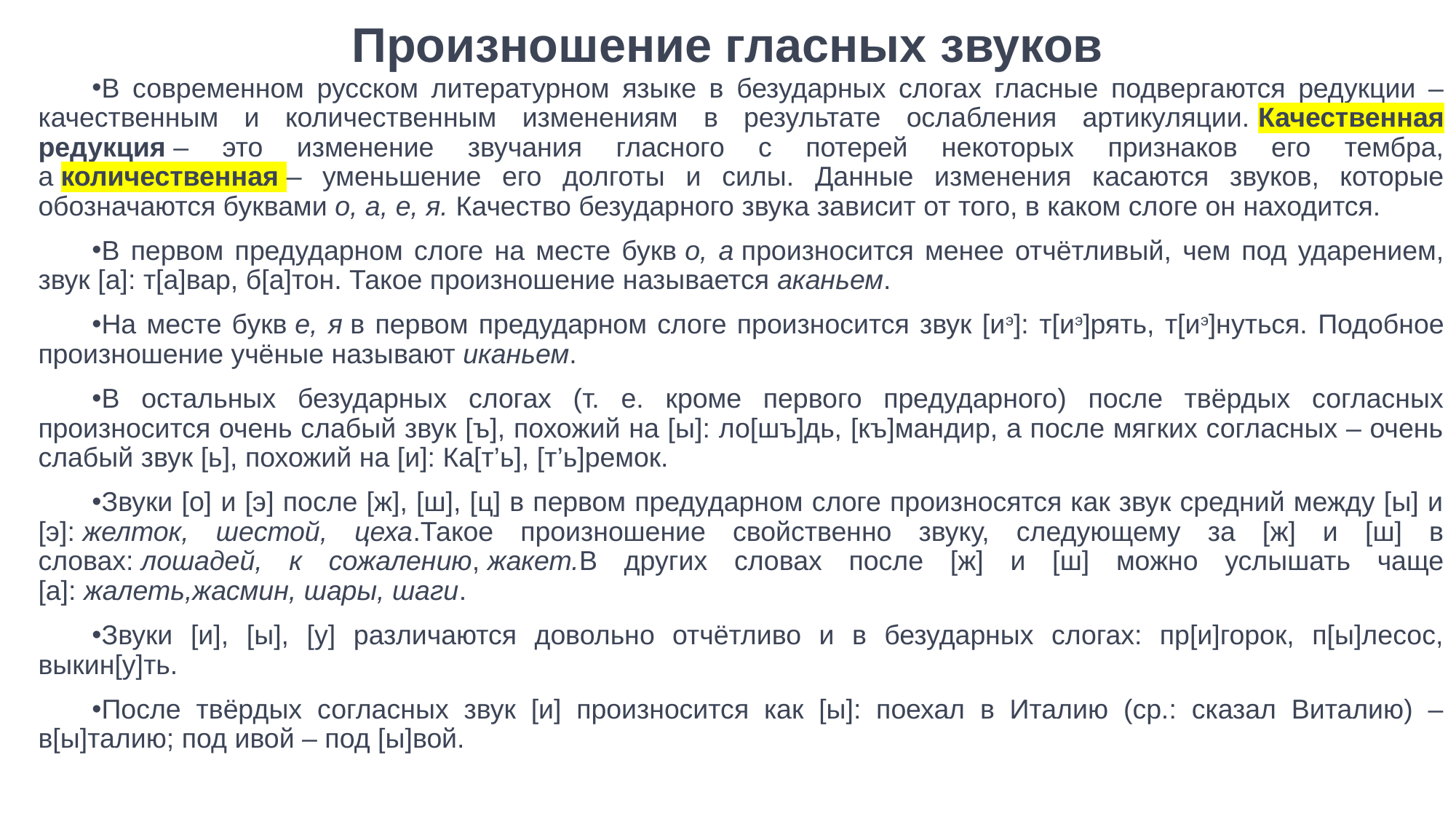

# Произношение гласных звуков
В современном русском литературном языке в безударных слогах гласные подвергаются редукции – качественным и количественным изменениям в результате ослабления артикуляции. Качественная редукция – это изменение звучания гласного с потерей некоторых признаков его тембра, а количественная – уменьшение его долготы и силы. Данные изменения касаются звуков, которые обозначаются буквами о, а, е, я. Качество безударного звука зависит от того, в каком слоге он находится.
В первом предударном слоге на месте букв о, а произносится менее отчётливый, чем под ударением, звук [а]: т[а]вар, б[а]тон. Такое произношение называется аканьем.
На месте букв е, я в первом предударном слоге произносится звук [иэ]: т[иэ]рять, т[иэ]нуться. Подобное произношение учёные называют иканьем.
В остальных безударных слогах (т. е. кроме первого предударного) после твёрдых согласных произносится очень слабый звук [ъ], похожий на [ы]: ло[шъ]дь, [къ]мандир, а после мягких согласных – очень слабый звук [ь], похожий на [и]: Ка[т’ь], [т’ь]ремок.
Звуки [о] и [э] после [ж], [ш], [ц] в первом предударном слоге произносятся как звук средний между [ы] и [э]: желток, шестой, цеха.Такое произношение свойственно звуку, следующему за [ж] и [ш] в словах: лошадей, к сожалению, жакет.В других словах после [ж] и [ш] можно услышать чаще [а]: жалеть,жасмин, шары, шаги.
Звуки [и], [ы], [у] различаются довольно отчётливо и в безударных слогах: пр[и]горок, п[ы]лесос, выкин[у]ть.
После твёрдых согласных звук [и] произносится как [ы]: поехал в Италию (ср.: сказал Виталию) – в[ы]талию; под ивой – под [ы]вой.